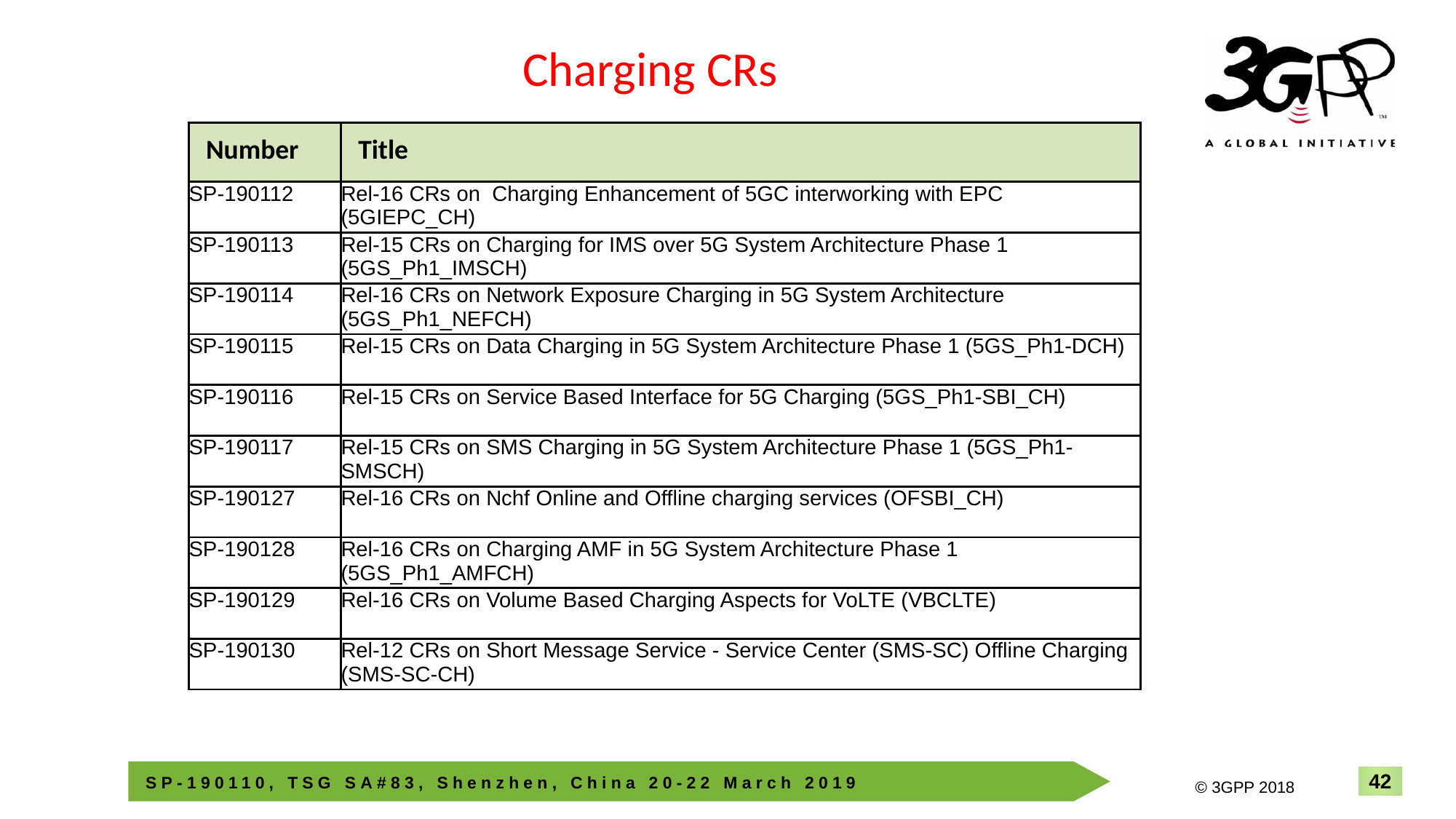

Charging CRs

| Number | Title |
| --- | --- |
| SP-190112 | Rel-16 CRs on Charging Enhancement of 5GC interworking with EPC (5GIEPC\_CH) |
| SP-190113 | Rel-15 CRs on Charging for IMS over 5G System Architecture Phase 1 (5GS\_Ph1\_IMSCH) |
| SP-190114 | Rel-16 CRs on Network Exposure Charging in 5G System Architecture (5GS\_Ph1\_NEFCH) |
| SP-190115 | Rel-15 CRs on Data Charging in 5G System Architecture Phase 1 (5GS\_Ph1-DCH) |
| SP-190116 | Rel-15 CRs on Service Based Interface for 5G Charging (5GS\_Ph1-SBI\_CH) |
| SP-190117 | Rel-15 CRs on SMS Charging in 5G System Architecture Phase 1 (5GS\_Ph1-SMSCH) |
| SP-190127 | Rel-16 CRs on Nchf Online and Offline charging services (OFSBI\_CH) |
| SP-190128 | Rel-16 CRs on Charging AMF in 5G System Architecture Phase 1 (5GS\_Ph1\_AMFCH) |
| SP-190129 | Rel-16 CRs on Volume Based Charging Aspects for VoLTE (VBCLTE) |
| SP-190130 | Rel-12 CRs on Short Message Service - Service Center (SMS-SC) Offline Charging (SMS-SC-CH) |